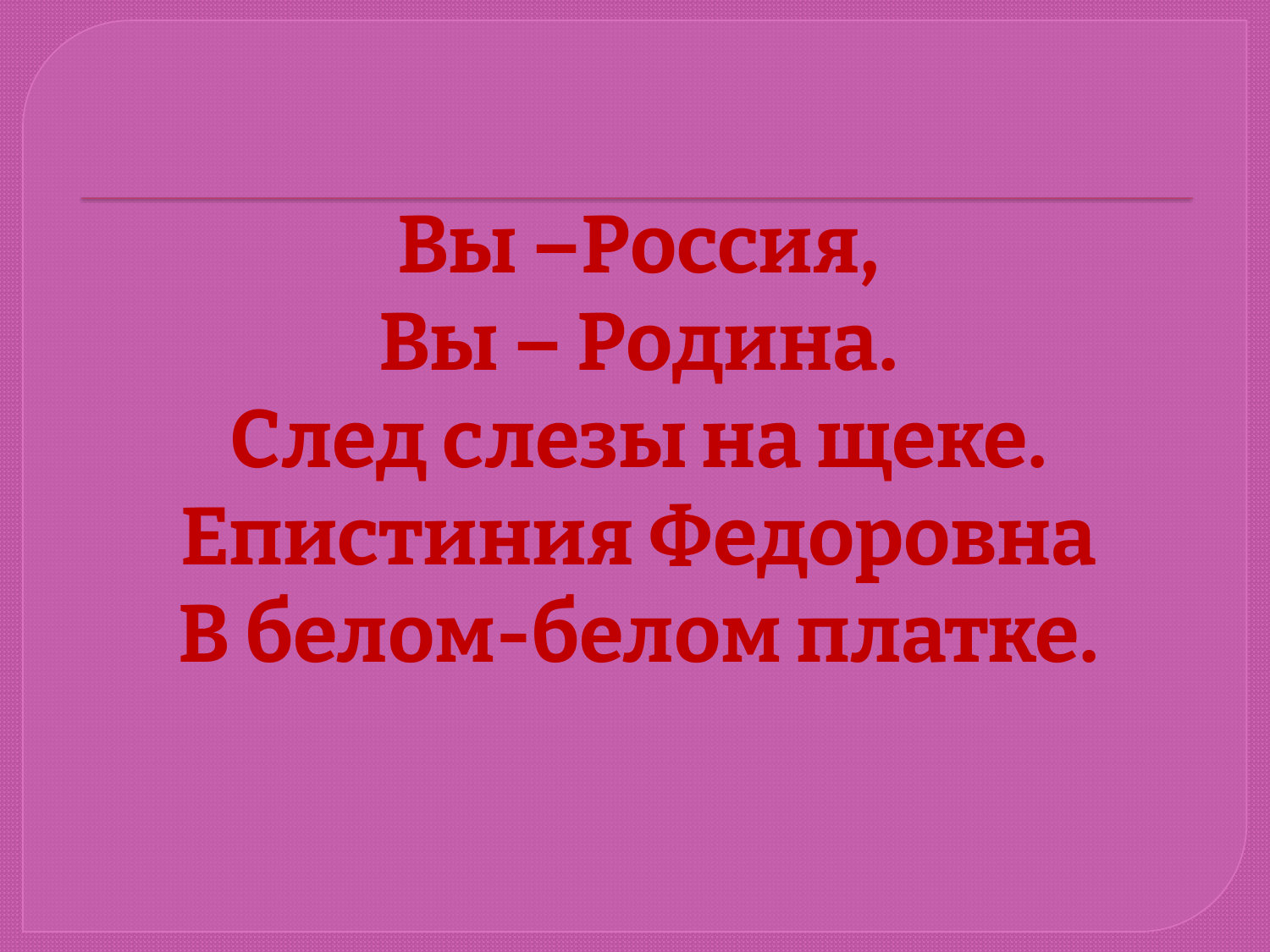

# Вы –Россия, Вы – Родина. След слезы на щеке. Епистиния Федоровна В белом-белом платке.